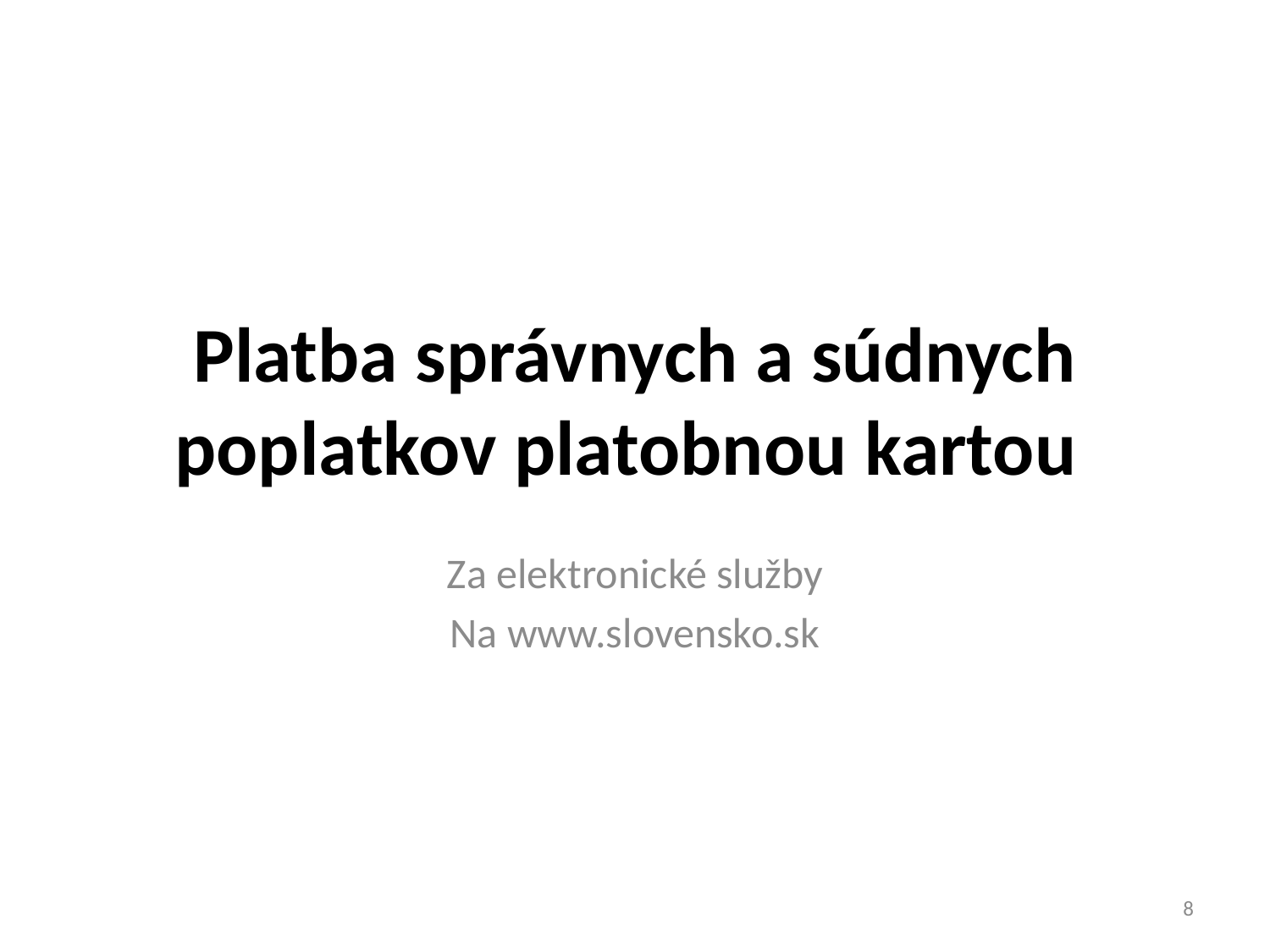

# Platba správnych a súdnych poplatkov platobnou kartou
Za elektronické služby
Na www.slovensko.sk
8